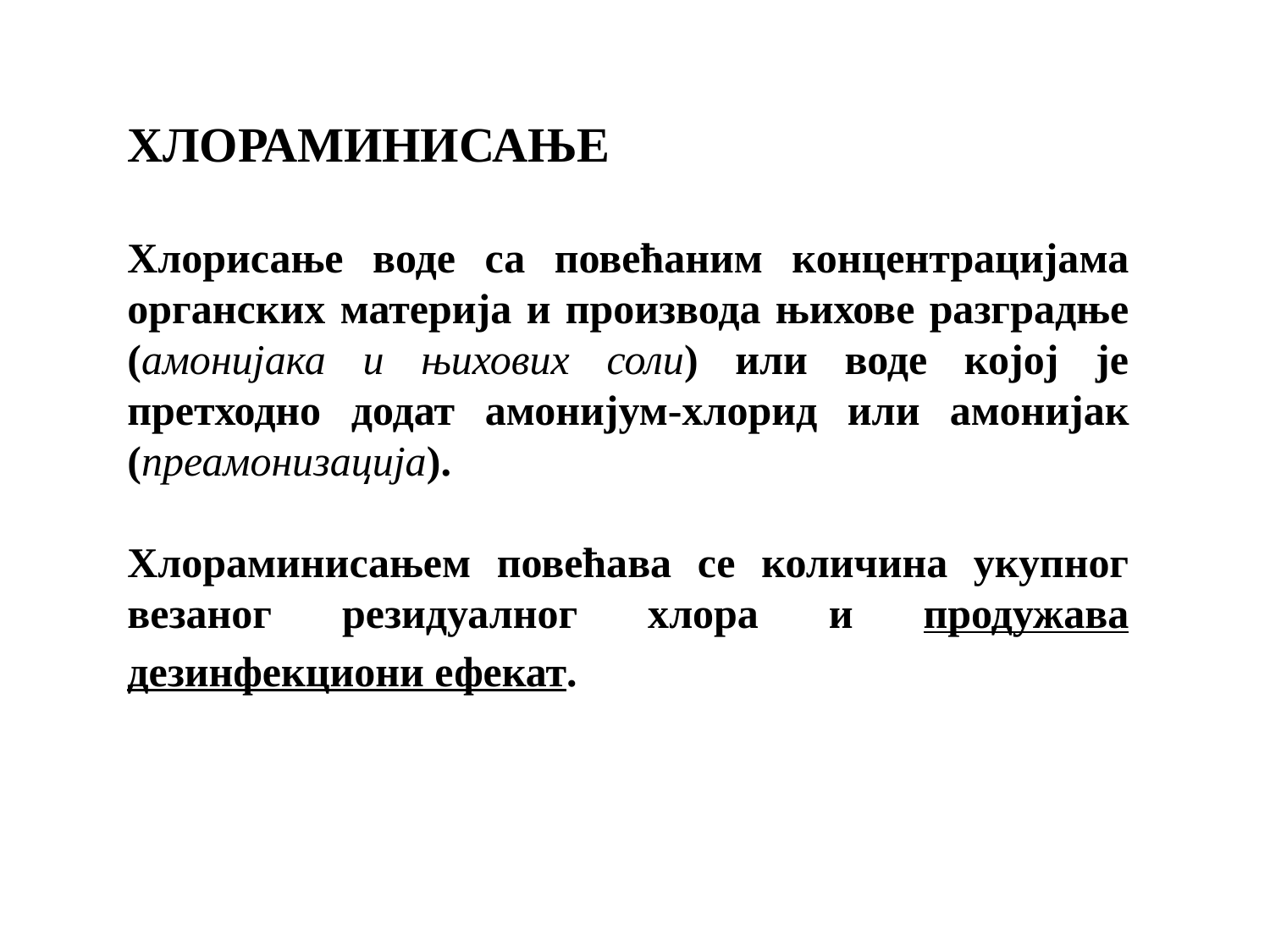

ХЛОРАМИНИСАЊЕ

Хлорисање воде са повећаним концентрацијама органских материја и производа њихове разградње (амонијака и њихових соли) или воде којој је претходно додат амонијум-хлорид или амонијак (преамонизација).

Хлораминисањем повећава се количина укупног везаног резидуалног хлора и продужава дезинфекциони ефекат.